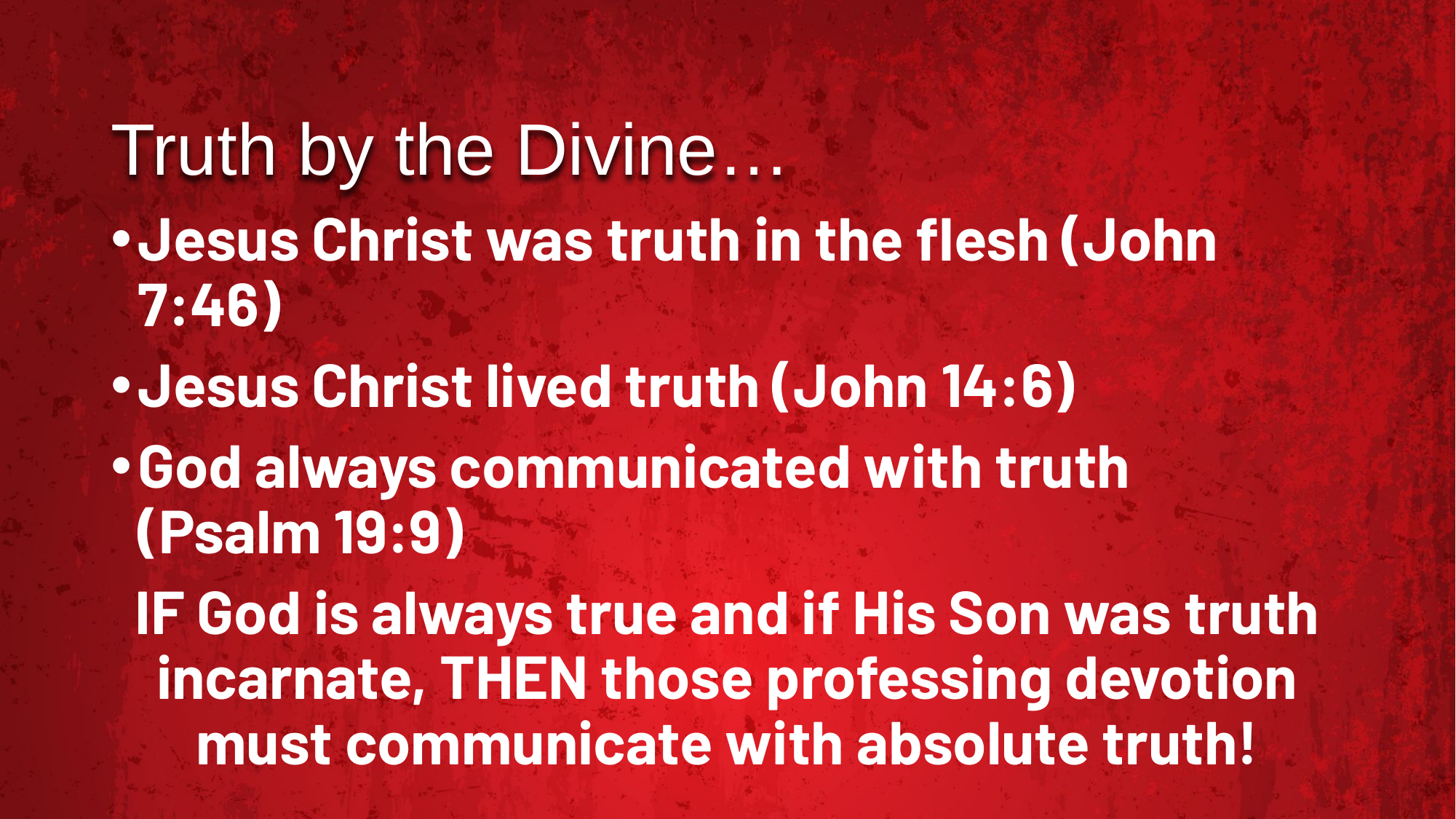

# Truth by the Divine…
Jesus Christ was truth in the flesh (John 7:46)
Jesus Christ lived truth (John 14:6)
God always communicated with truth
(Psalm 19:9)
IF God is always true and if His Son was truth incarnate, THEN those professing devotion must communicate with absolute truth!